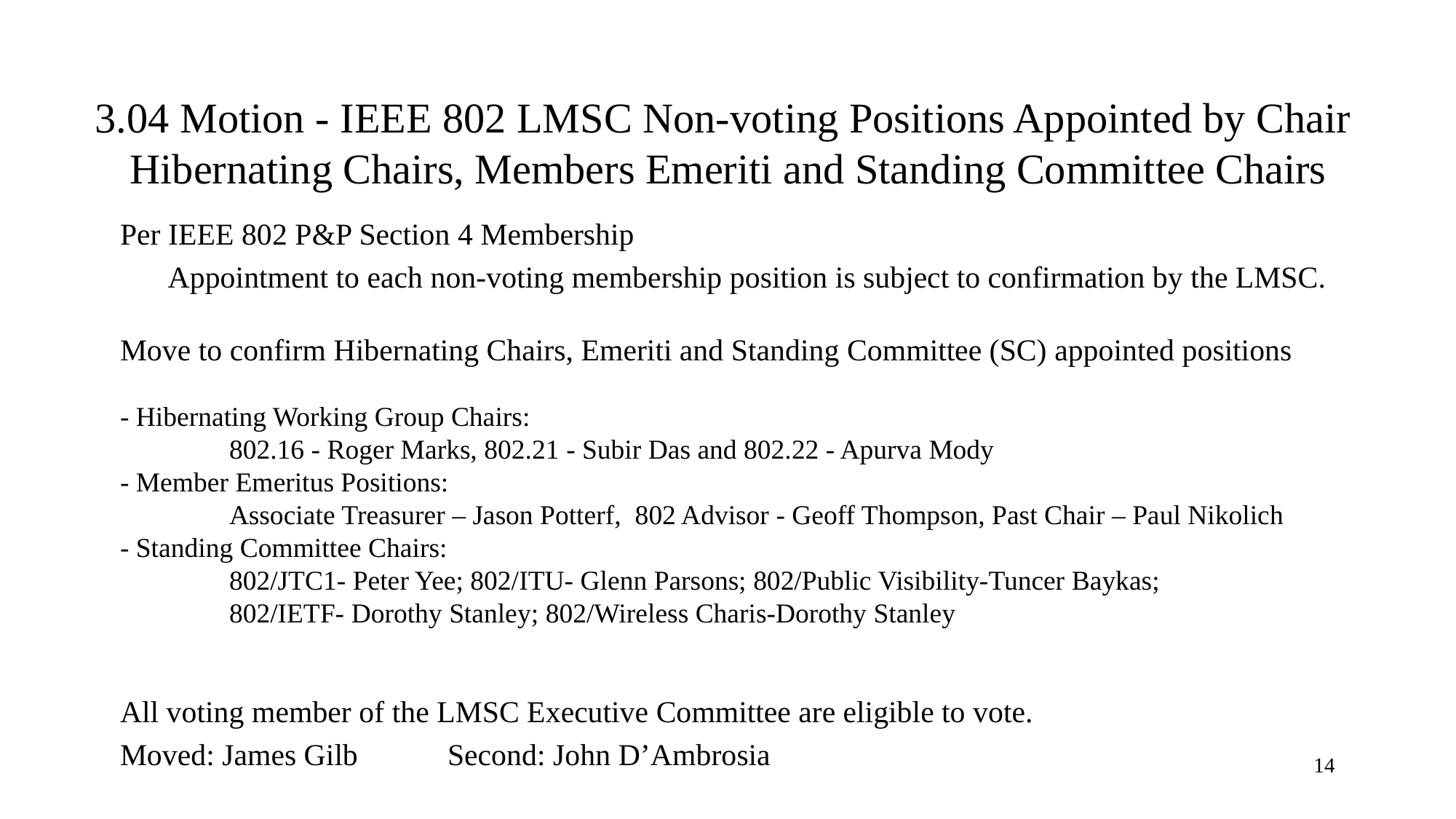

# 3.04 Motion - IEEE 802 LMSC Non-voting Positions Appointed by Chair Hibernating Chairs, Members Emeriti and Standing Committee Chairs
Per IEEE 802 P&P Section 4 Membership
Appointment to each non-voting membership position is subject to confirmation by the LMSC.
Move to confirm Hibernating Chairs, Emeriti and Standing Committee (SC) appointed positions

- Hibernating Working Group Chairs:
	802.16 - Roger Marks, 802.21 - Subir Das and 802.22 - Apurva Mody
- Member Emeritus Positions:
	Associate Treasurer – Jason Potterf,  802 Advisor - Geoff Thompson, Past Chair – Paul Nikolich
- Standing Committee Chairs:
	802/JTC1- Peter Yee; 802/ITU- Glenn Parsons; 802/Public Visibility-Tuncer Baykas;
	802/IETF- Dorothy Stanley; 802/Wireless Charis-Dorothy Stanley

All voting member of the LMSC Executive Committee are eligible to vote.
Moved: James Gilb	Second: John D’Ambrosia

14